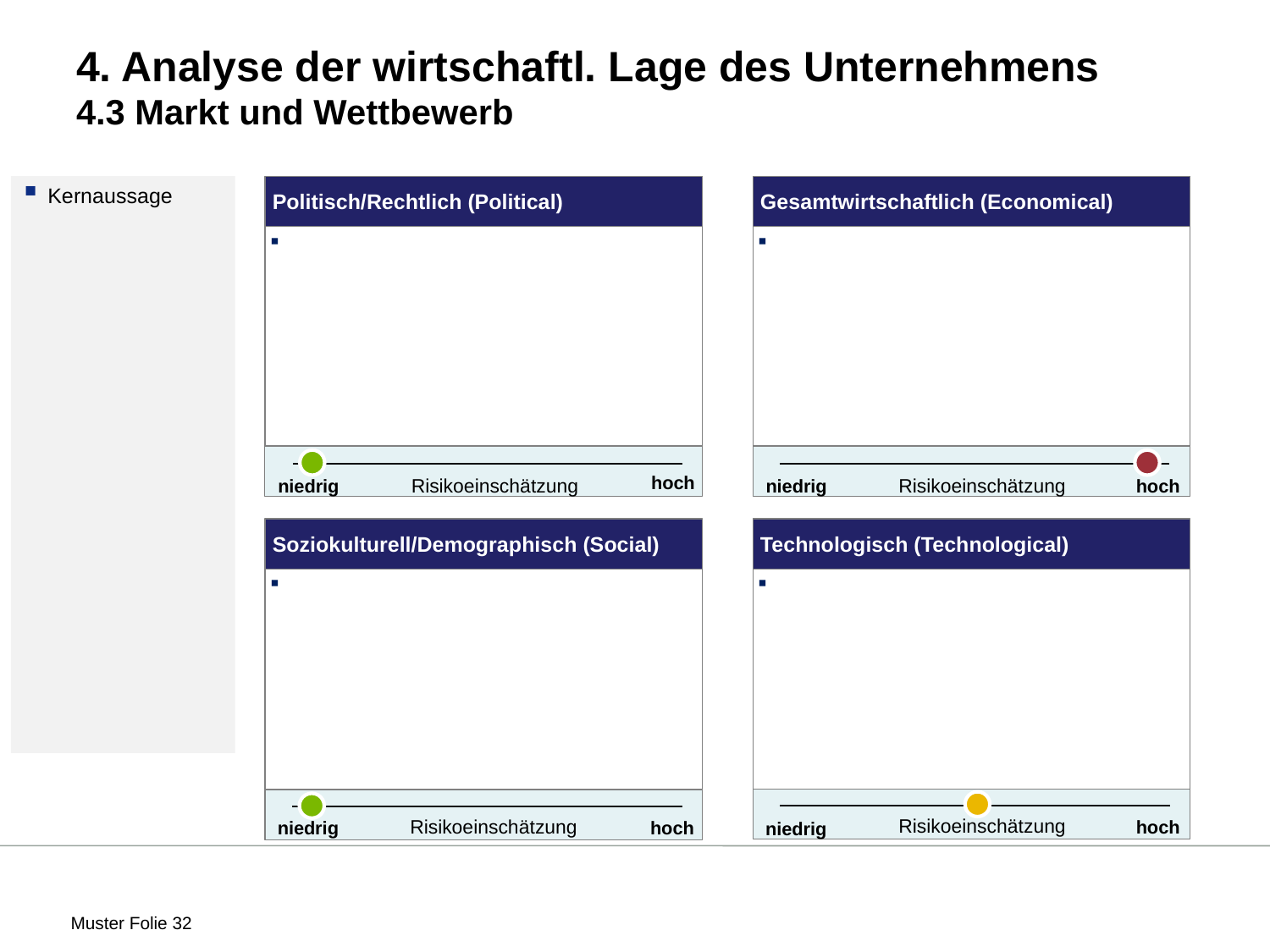

# 4. Analyse der wirtschaftl. Lage des Unternehmens 4.3 Markt und Wettbewerb
Kernaussage
Politisch/Rechtlich (Political)
Gesamtwirtschaftlich (Economical)

hoch
Risikoeinschätzung
Risikoeinschätzung
hoch
niedrig
niedrig
Soziokulturell/Demographisch (Social)
Technologisch (Technological)

Risikoeinschätzung
Risikoeinschätzung
hoch
hoch
niedrig
niedrig
Muster Folie 32